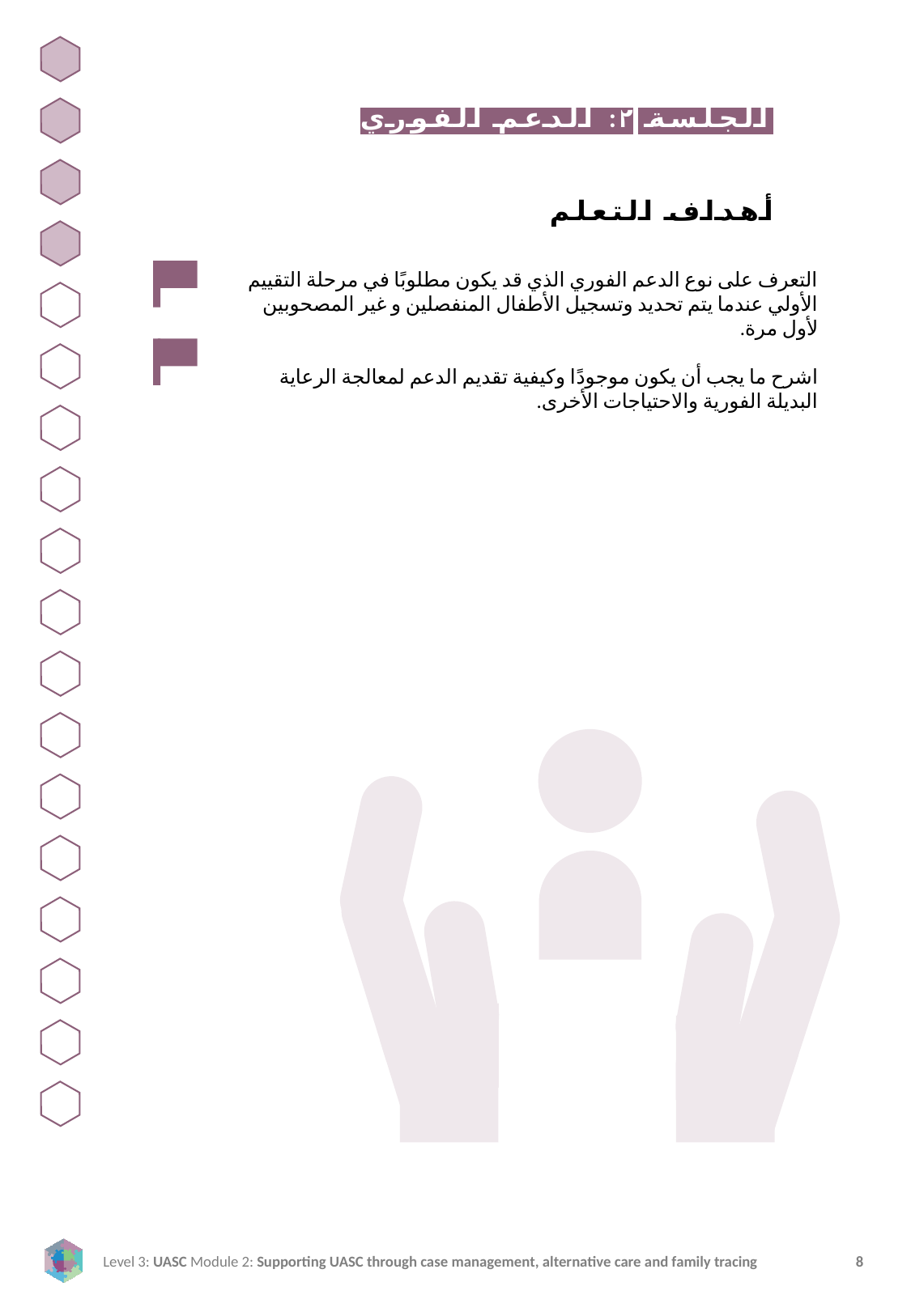

الجلسة ٢: الدعم الفوري

أهداف التعلم

التعرف على نوع الدعم الفوري الذي قد يكون مطلوبًا في مرحلة التقييم الأولي عندما يتم تحديد وتسجيل الأطفال المنفصلين و غير المصحوبين لأول مرة.

اشرح ما يجب أن يكون موجودًا وكيفية تقديم الدعم لمعالجة الرعاية البديلة الفورية والاحتياجات الأخرى.